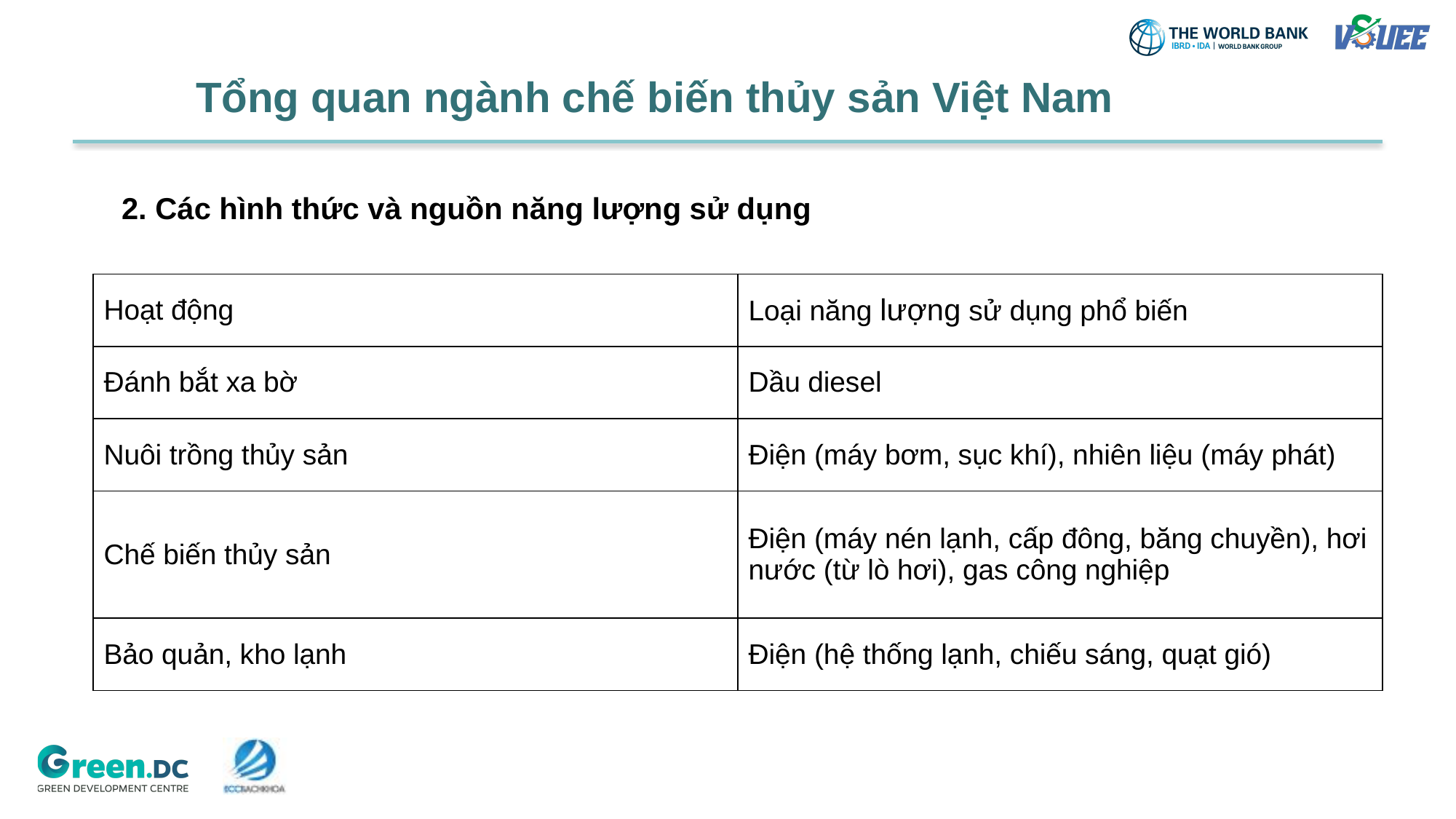

Tổng quan ngành chế biến thủy sản Việt Nam
2. Các hình thức và nguồn năng lượng sử dụng
| Hoạt động | Loại năng lượng sử dụng phổ biến |
| --- | --- |
| Đánh bắt xa bờ | Dầu diesel |
| Nuôi trồng thủy sản | Điện (máy bơm, sục khí), nhiên liệu (máy phát) |
| Chế biến thủy sản | Điện (máy nén lạnh, cấp đông, băng chuyền), hơi nước (từ lò hơi), gas công nghiệp |
| Bảo quản, kho lạnh | Điện (hệ thống lạnh, chiếu sáng, quạt gió) |